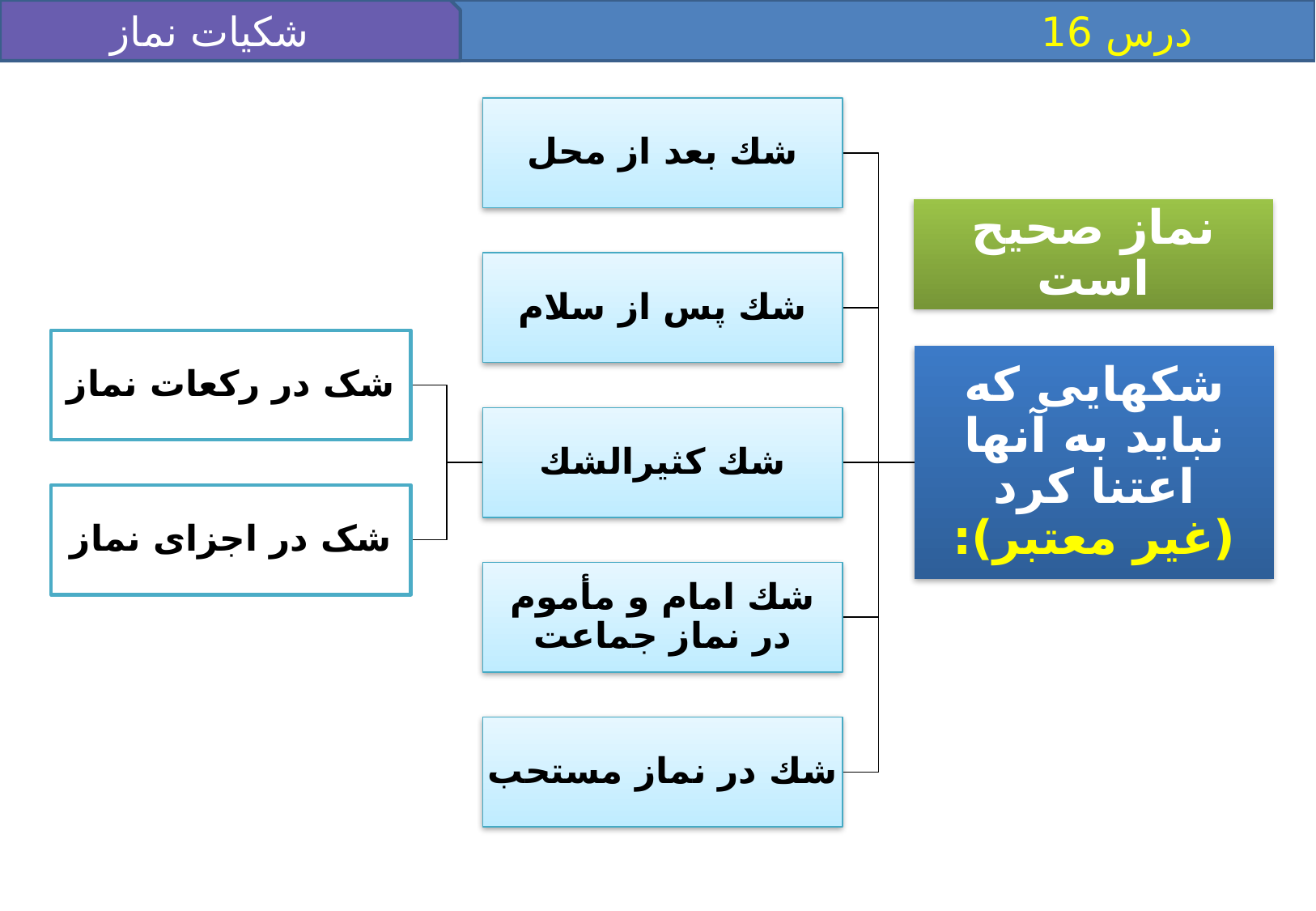

شکیات نماز 2
 درس 16
شك بعد از محل

نماز صحیح است
شك پس از سلام

شک در رکعات نماز

شك‏هايى كه نبايد به آنها اعتنا كرد
(غير معتبر):
شك كثيرالشك

شک در اجزای نماز

شك امام و مأموم در نماز جماعت

شك در نماز مستحب